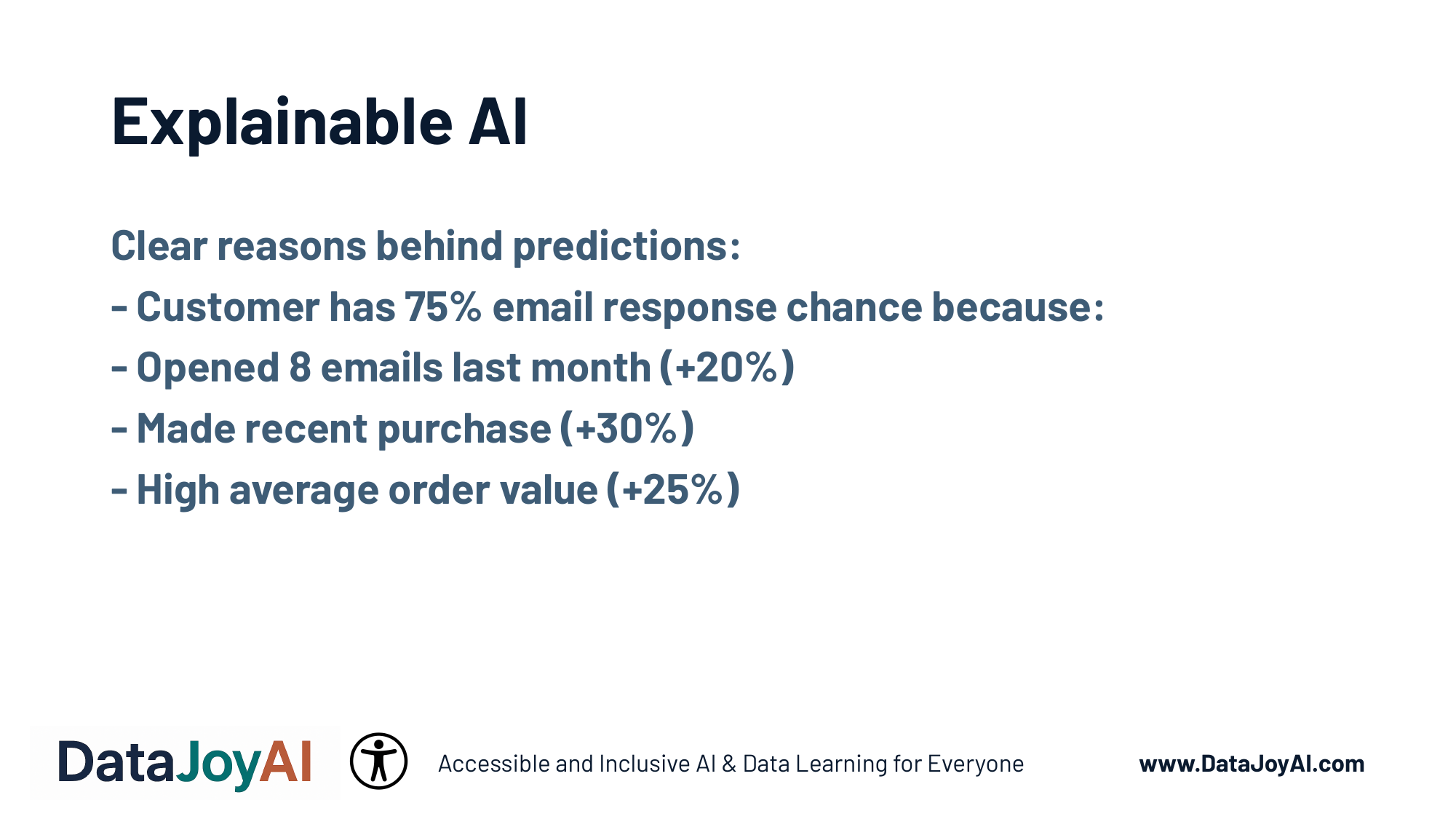

# Explainable AI
Clear reasons behind predictions:
- Customer has 75% email response chance because:
- Opened 8 emails last month (+20%)
- Made recent purchase (+30%)
- High average order value (+25%)